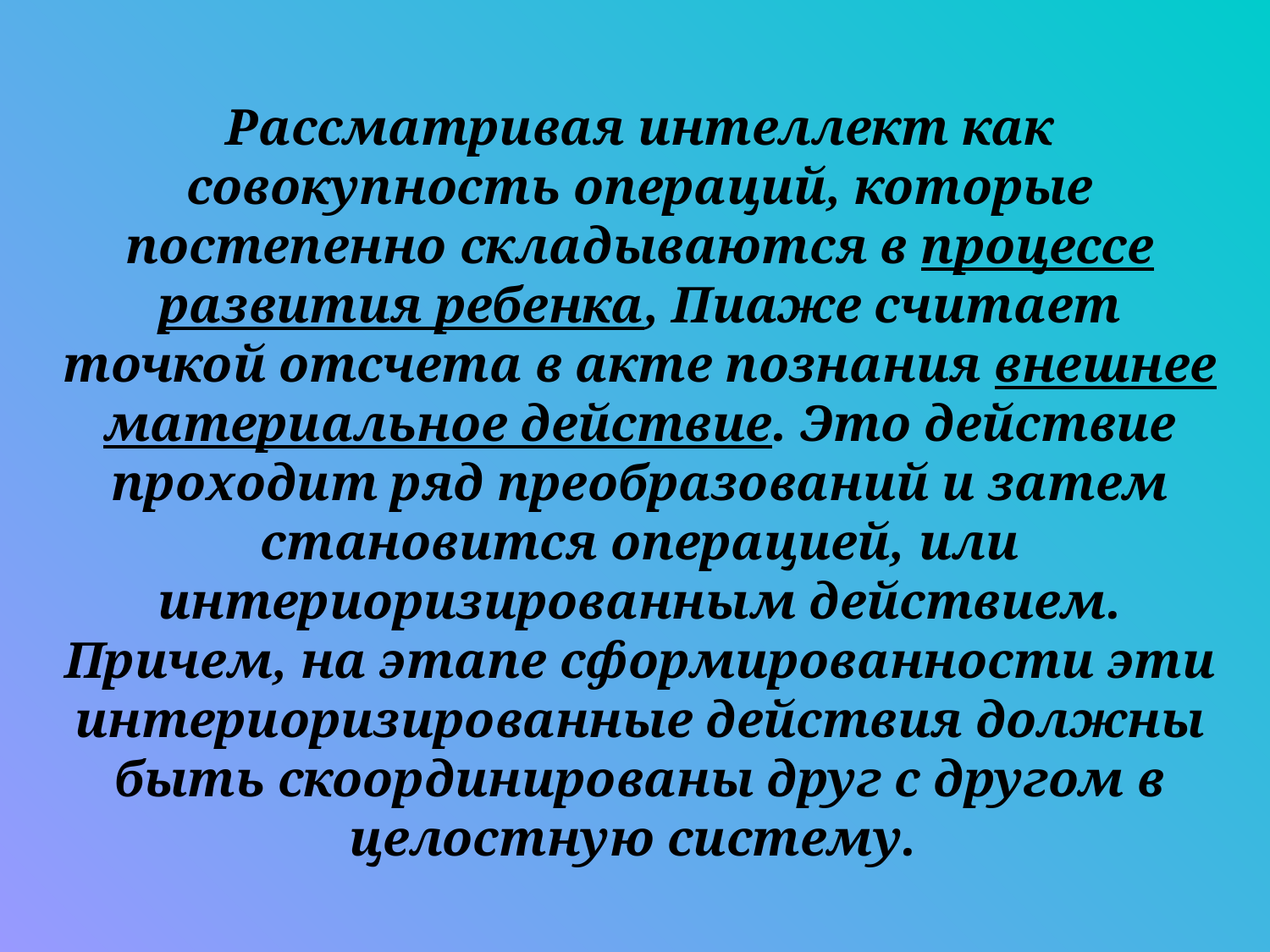

Рассматривая интеллект как совокупность операций, которые постепенно складываются в процессе развития ребенка, Пиаже считает точкой отсчета в акте познания внешнее материальное действие. Это действие проходит ряд преобразований и затем становится операцией, или интериоризированным действием. Причем, на этапе сформированности эти интериоризированные действия должны быть скоординированы друг с другом в целостную систему.